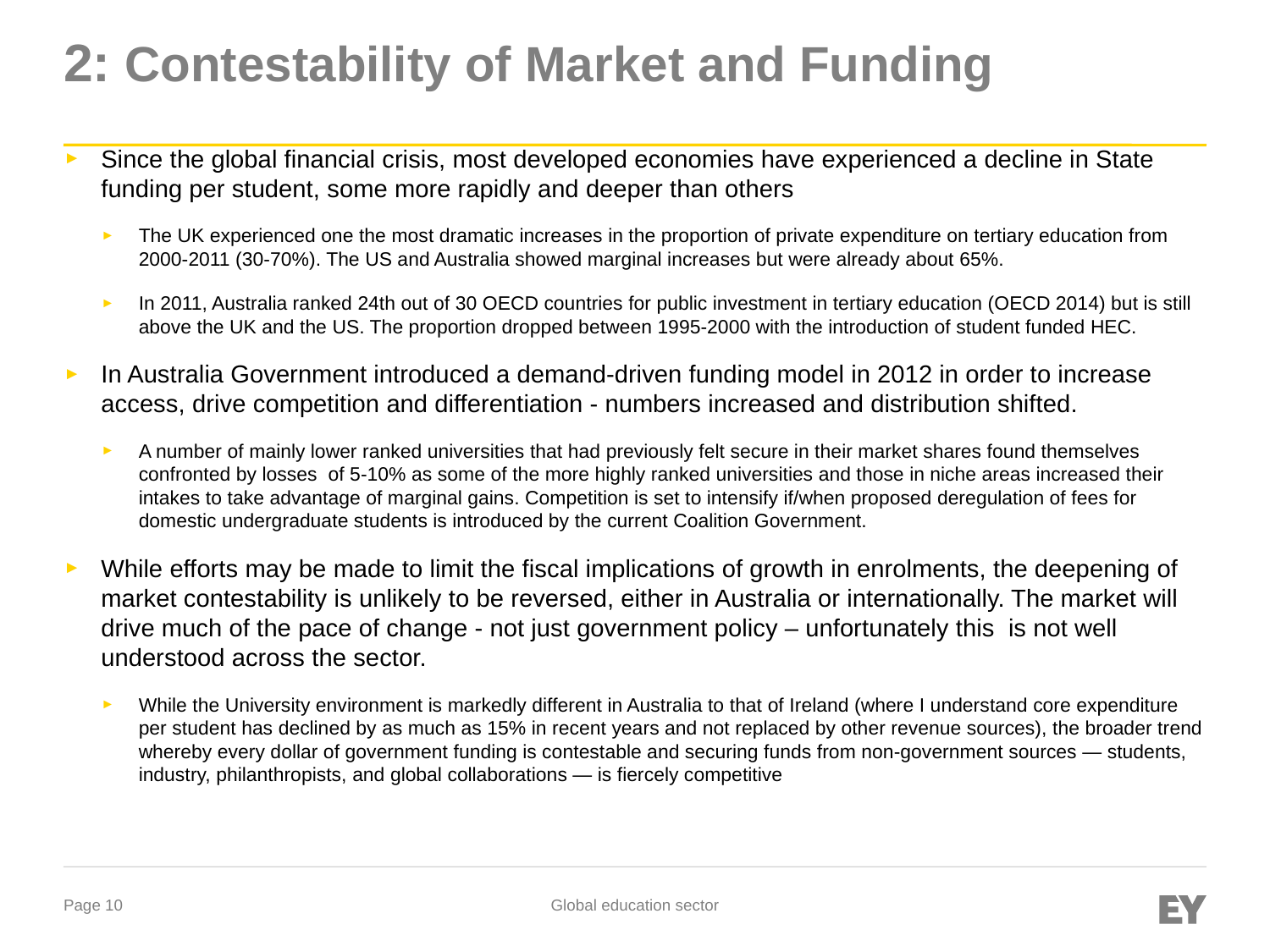

# 2: Contestability of Market and Funding
Since the global financial crisis, most developed economies have experienced a decline in State funding per student, some more rapidly and deeper than others
The UK experienced one the most dramatic increases in the proportion of private expenditure on tertiary education from 2000-2011 (30-70%). The US and Australia showed marginal increases but were already about 65%.
In 2011, Australia ranked 24th out of 30 OECD countries for public investment in tertiary education (OECD 2014) but is still above the UK and the US. The proportion dropped between 1995-2000 with the introduction of student funded HEC.
In Australia Government introduced a demand-driven funding model in 2012 in order to increase access, drive competition and differentiation - numbers increased and distribution shifted.
A number of mainly lower ranked universities that had previously felt secure in their market shares found themselves confronted by losses  of 5-10% as some of the more highly ranked universities and those in niche areas increased their intakes to take advantage of marginal gains. Competition is set to intensify if/when proposed deregulation of fees for domestic undergraduate students is introduced by the current Coalition Government.
While efforts may be made to limit the fiscal implications of growth in enrolments, the deepening of market contestability is unlikely to be reversed, either in Australia or internationally. The market will drive much of the pace of change - not just government policy – unfortunately this  is not well understood across the sector.
While the University environment is markedly different in Australia to that of Ireland (where I understand core expenditure per student has declined by as much as 15% in recent years and not replaced by other revenue sources), the broader trend whereby every dollar of government funding is contestable and securing funds from non-government sources — students, industry, philanthropists, and global collaborations — is fiercely competitive